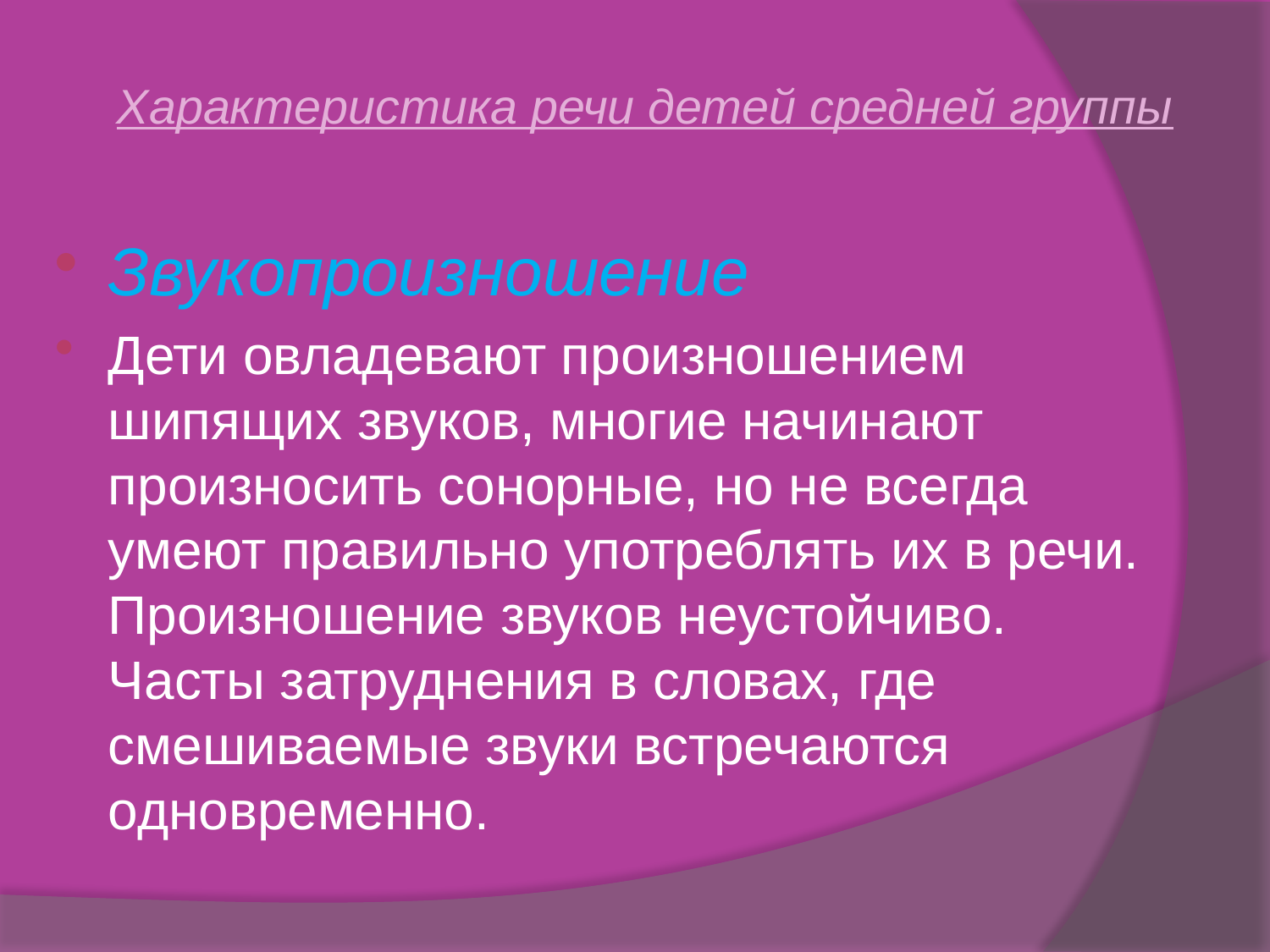

# Характеристика речи детей средней группы
Звукопроизношение
Дети овладевают произношением шипящих звуков, многие начинают произносить сонорные, но не всегда умеют правильно употреблять их в речи. Произношение звуков неустойчиво. Часты затруднения в словах, где смешиваемые звуки встречаются одновременно.